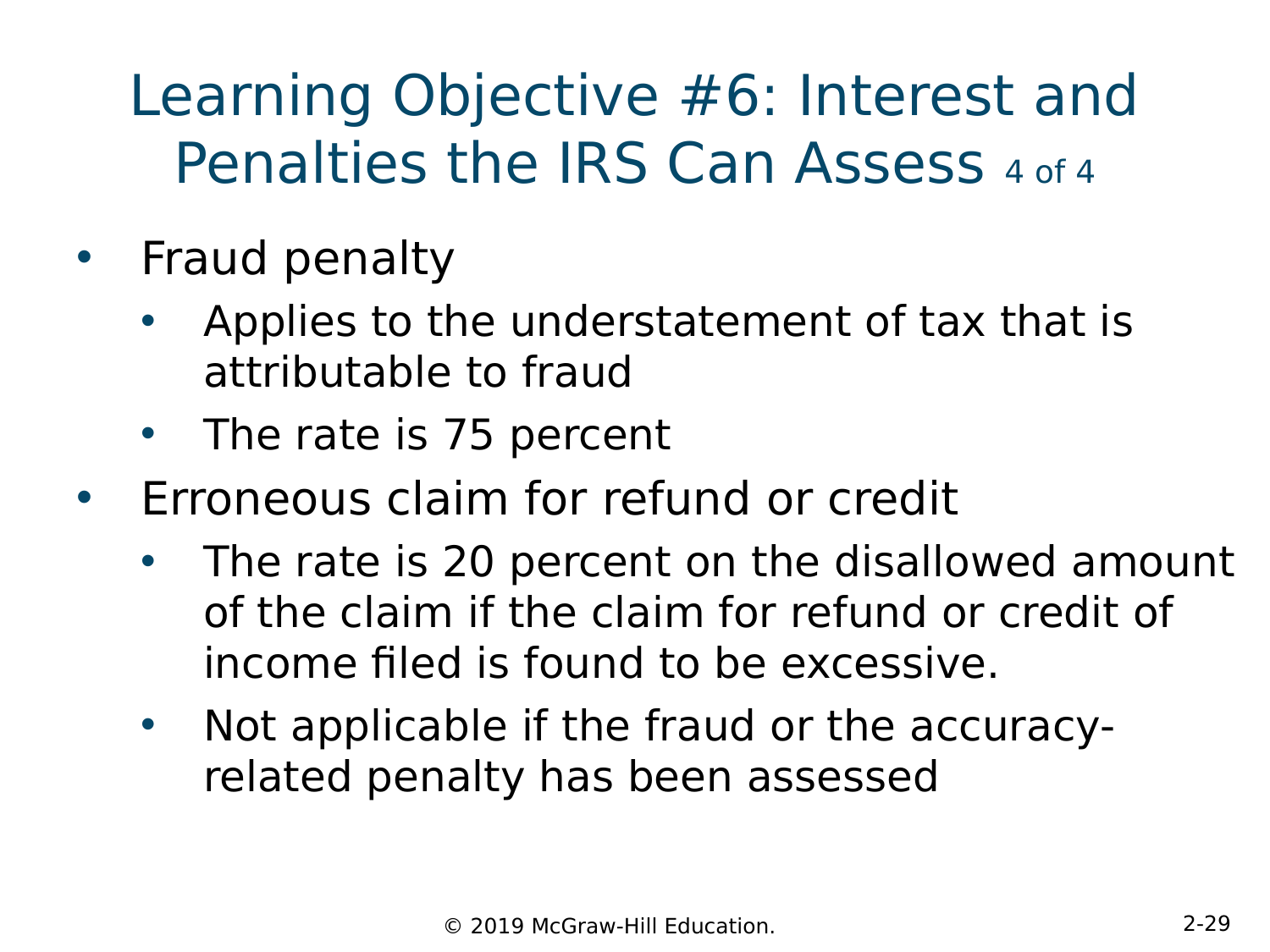

# Learning Objective #6: Interest and Penalties the IRS Can Assess 4 of 4
Fraud penalty
Applies to the understatement of tax that is attributable to fraud
The rate is 75 percent
Erroneous claim for refund or credit
The rate is 20 percent on the disallowed amount of the claim if the claim for refund or credit of income filed is found to be excessive.
Not applicable if the fraud or the accuracy-related penalty has been assessed